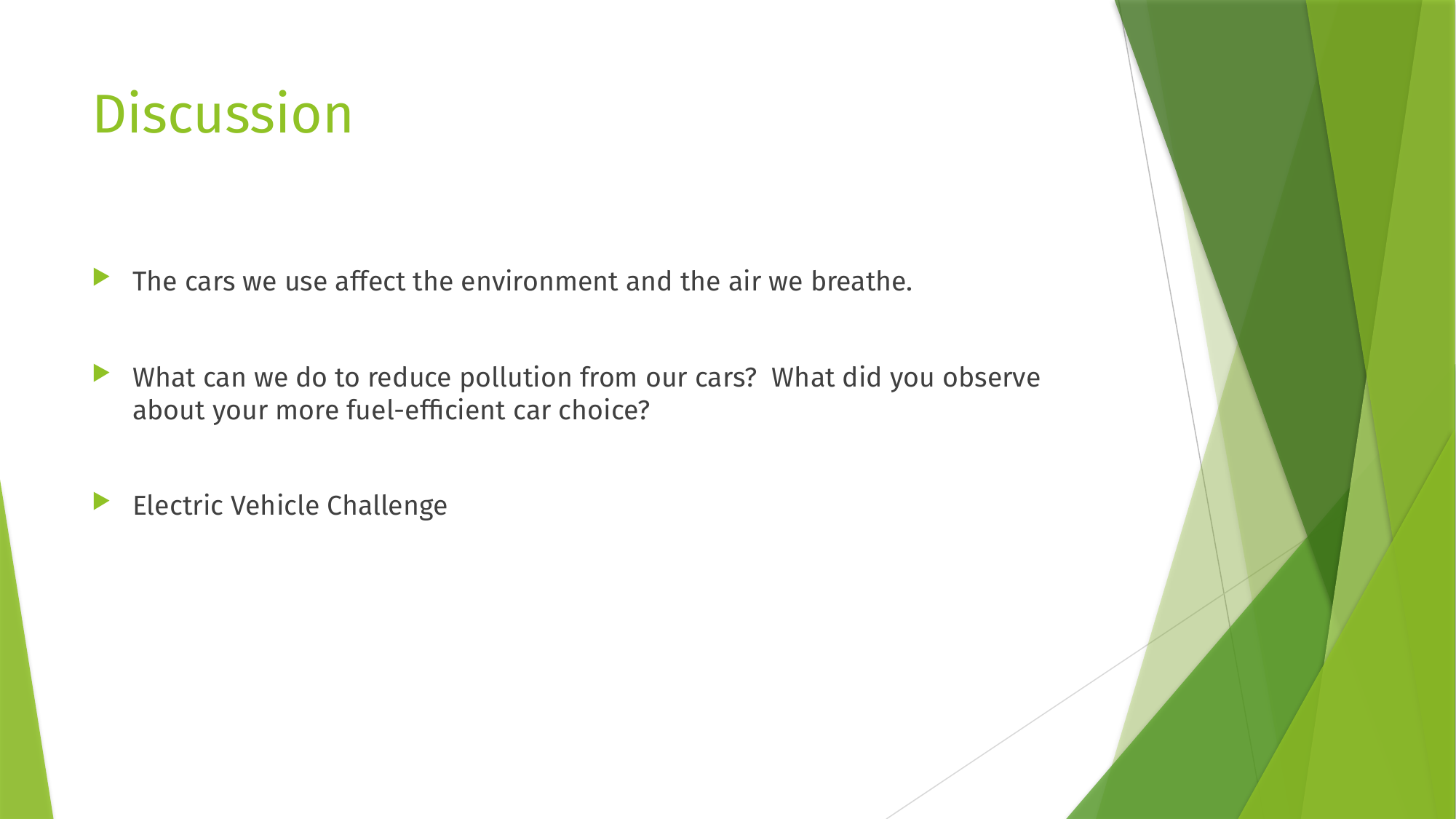

# Discussion
The cars we use affect the environment and the air we breathe.

What can we do to reduce pollution from our cars?  What did you observe about your more fuel-efficient car choice?

Electric Vehicle Challenge